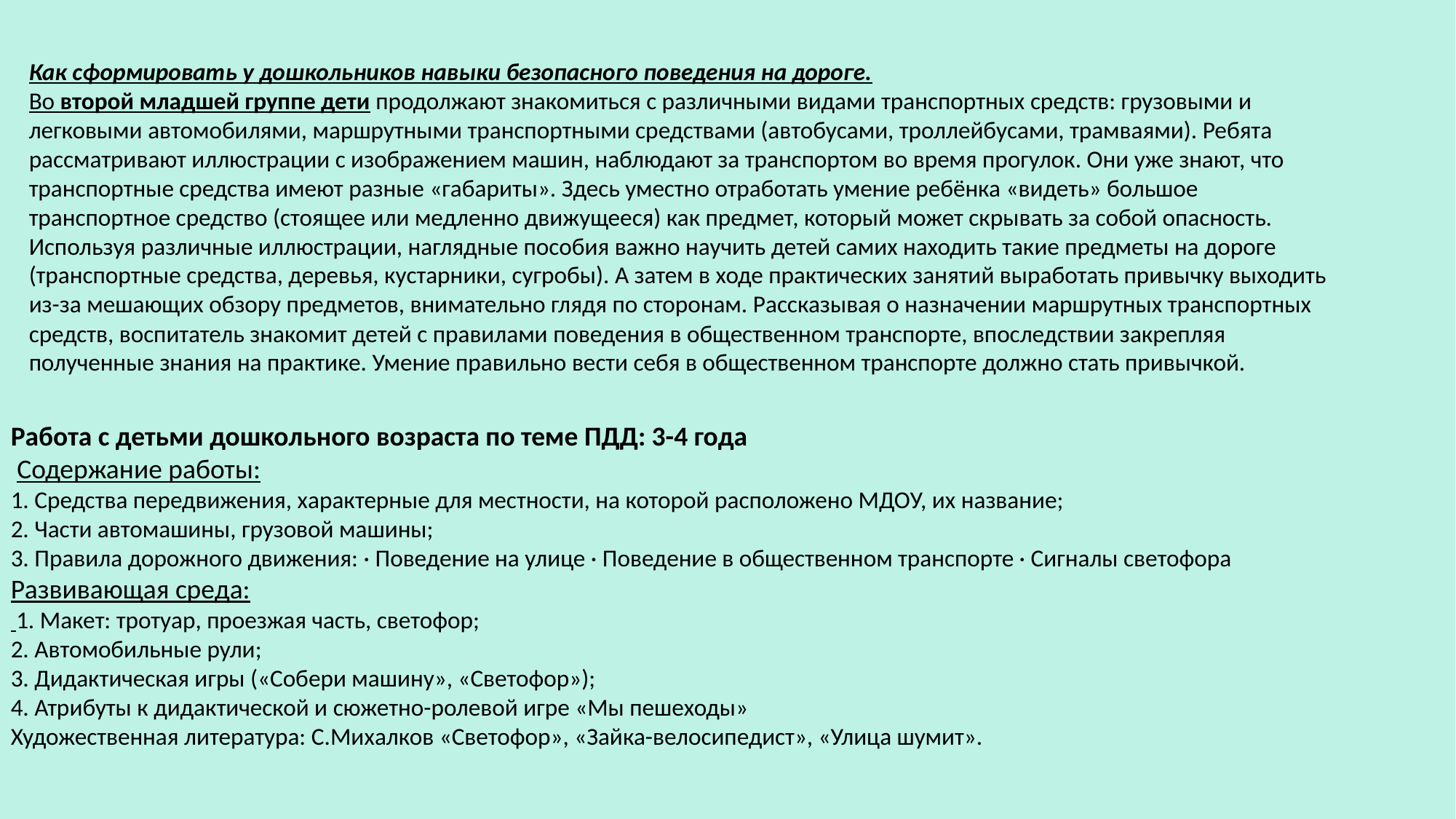

Как сформировать у дошкольников навыки безопасного поведения на дороге.
Во второй младшей группе дети продолжают знакомиться с различными видами транспортных средств: грузовыми и легковыми автомобилями, маршрутными транспортными средствами (автобусами, троллейбусами, трамваями). Ребята рассматривают иллюстрации с изображением машин, наблюдают за транспортом во время прогулок. Они уже знают, что транспортные средства имеют разные «габариты». Здесь уместно отработать умение ребёнка «видеть» большое транспортное средство (стоящее или медленно движущееся) как предмет, который может скрывать за собой опасность. Используя различные иллюстрации, наглядные пособия важно научить детей самих находить такие предметы на дороге (транспортные средства, деревья, кустарники, сугробы). А затем в ходе практических занятий выработать привычку выходить из-за мешающих обзору предметов, внимательно глядя по сторонам. Рассказывая о назначении маршрутных транспортных средств, воспитатель знакомит детей с правилами поведения в общественном транспорте, впоследствии закрепляя полученные знания на практике. Умение правильно вести себя в общественном транспорте должно стать привычкой.
Работа с детьми дошкольного возраста по теме ПДД: 3-4 года
 Содержание работы:
1. Средства передвижения, характерные для местности, на которой расположено МДОУ, их название;
2. Части автомашины, грузовой машины;
3. Правила дорожного движения: · Поведение на улице · Поведение в общественном транспорте · Сигналы светофора
Развивающая среда:
 1. Макет: тротуар, проезжая часть, светофор;
2. Автомобильные рули;
3. Дидактическая игры («Собери машину», «Светофор»);
4. Атрибуты к дидактической и сюжетно-ролевой игре «Мы пешеходы»
Художественная литература: С.Михалков «Светофор», «Зайка-велосипедист», «Улица шумит».